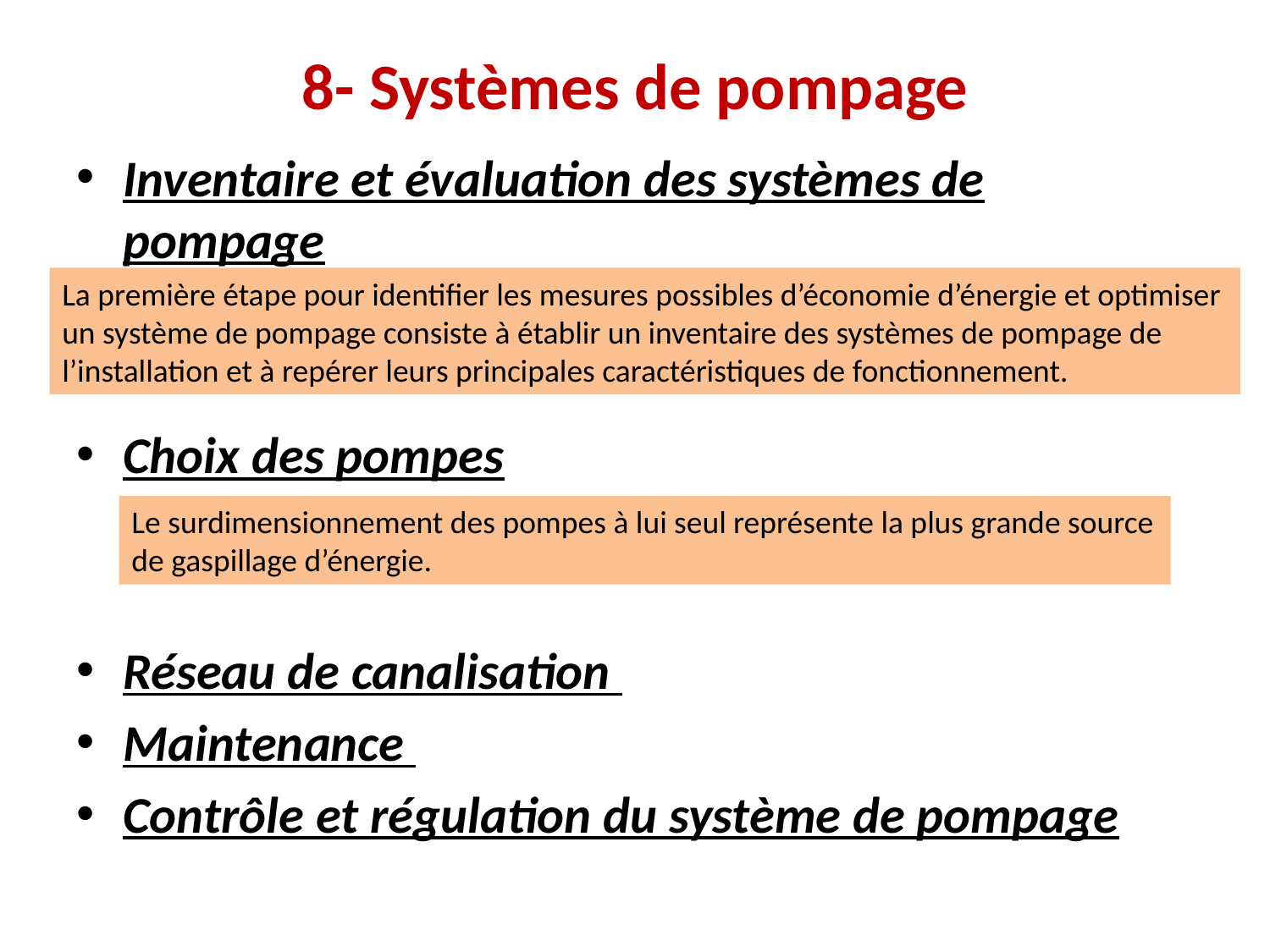

# 8- Systèmes de pompage
Inventaire et évaluation des systèmes de pompage

Choix des pompes

Réseau de canalisation
Maintenance
Contrôle et régulation du système de pompage

La première étape pour identifier les mesures possibles d’économie d’énergie et optimiser un système de pompage consiste à établir un inventaire des systèmes de pompage de l’installation et à repérer leurs principales caractéristiques de fonctionnement.
Le surdimensionnement des pompes à lui seul représente la plus grande source de gaspillage d’énergie.